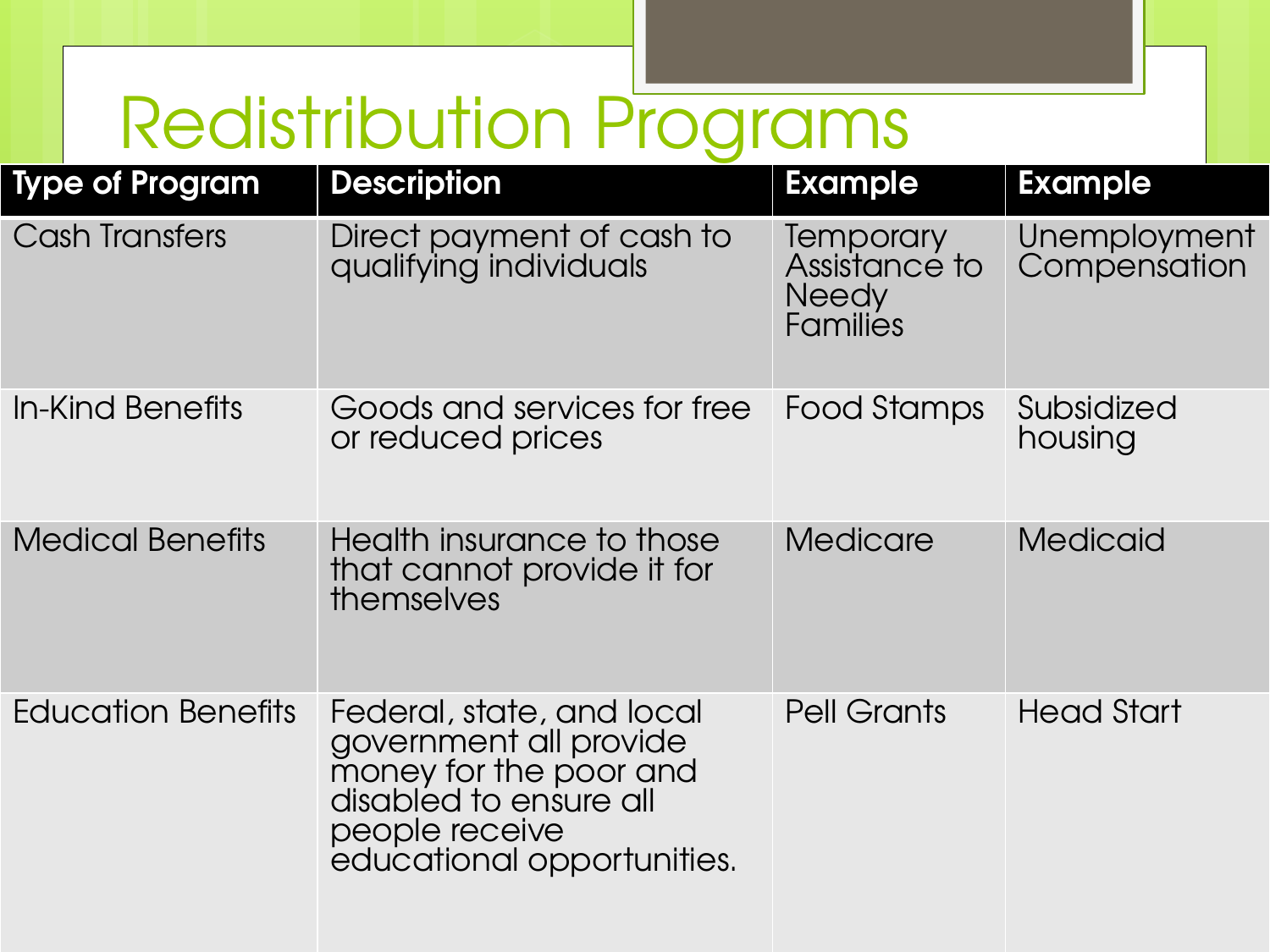

# Redistribution Programs
| Type of Program | Description | Example | Example |
| --- | --- | --- | --- |
| Cash Transfers | Direct payment of cash to qualifying individuals | Temporary Assistance to Needy Families | Unemployment Compensation |
| In-Kind Benefits | Goods and services for free or reduced prices | Food Stamps | Subsidized housing |
| Medical Benefits | Health insurance to those that cannot provide it for themselves | Medicare | Medicaid |
| Education Benefits | Federal, state, and local government all provide money for the poor and disabled to ensure all people receive educational opportunities. | Pell Grants | Head Start |